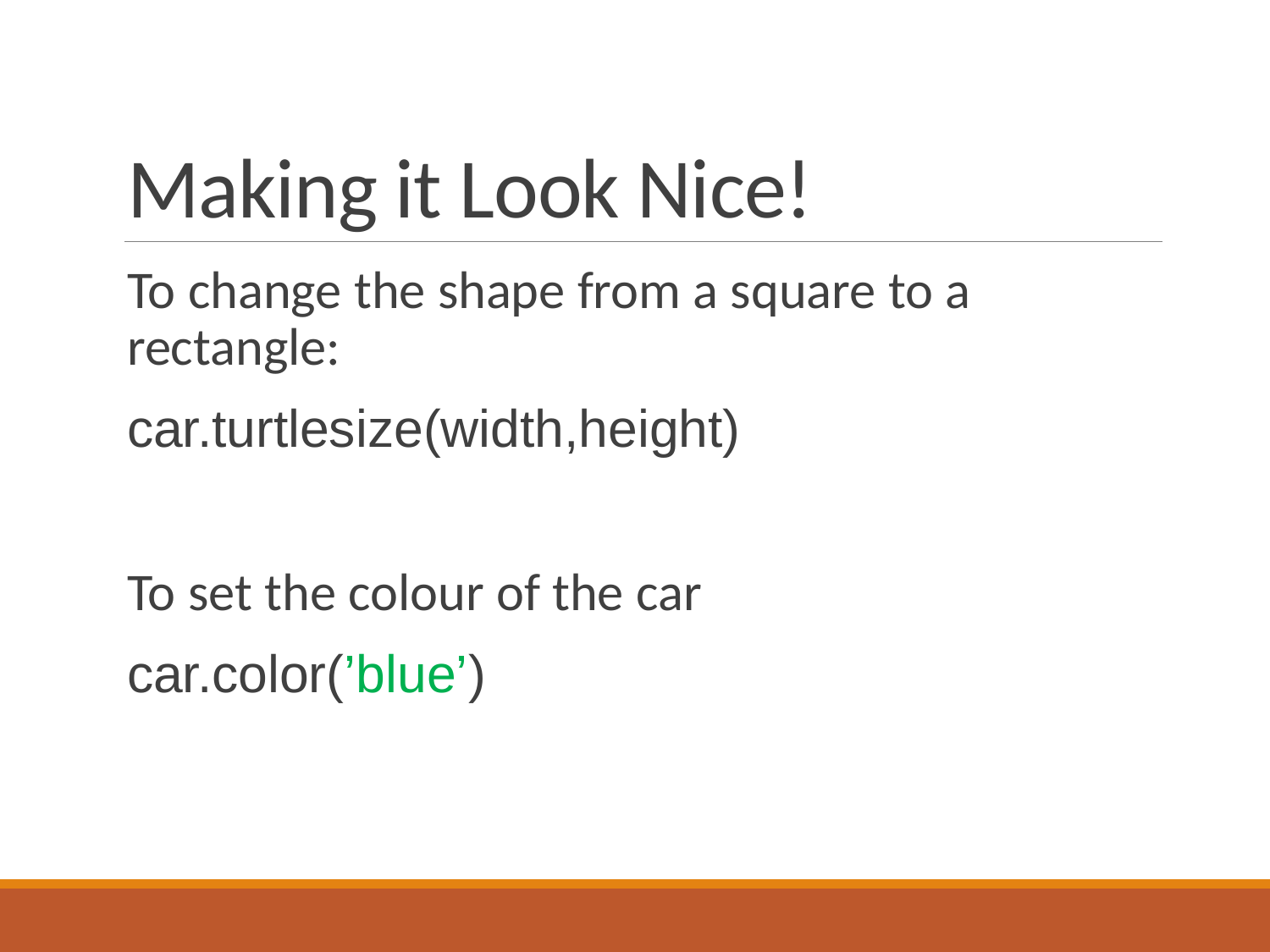

# Making it Look Nice!
To change the shape from a square to a rectangle:
car.turtlesize(width,height)

To set the colour of the car
car.color(’blue’)